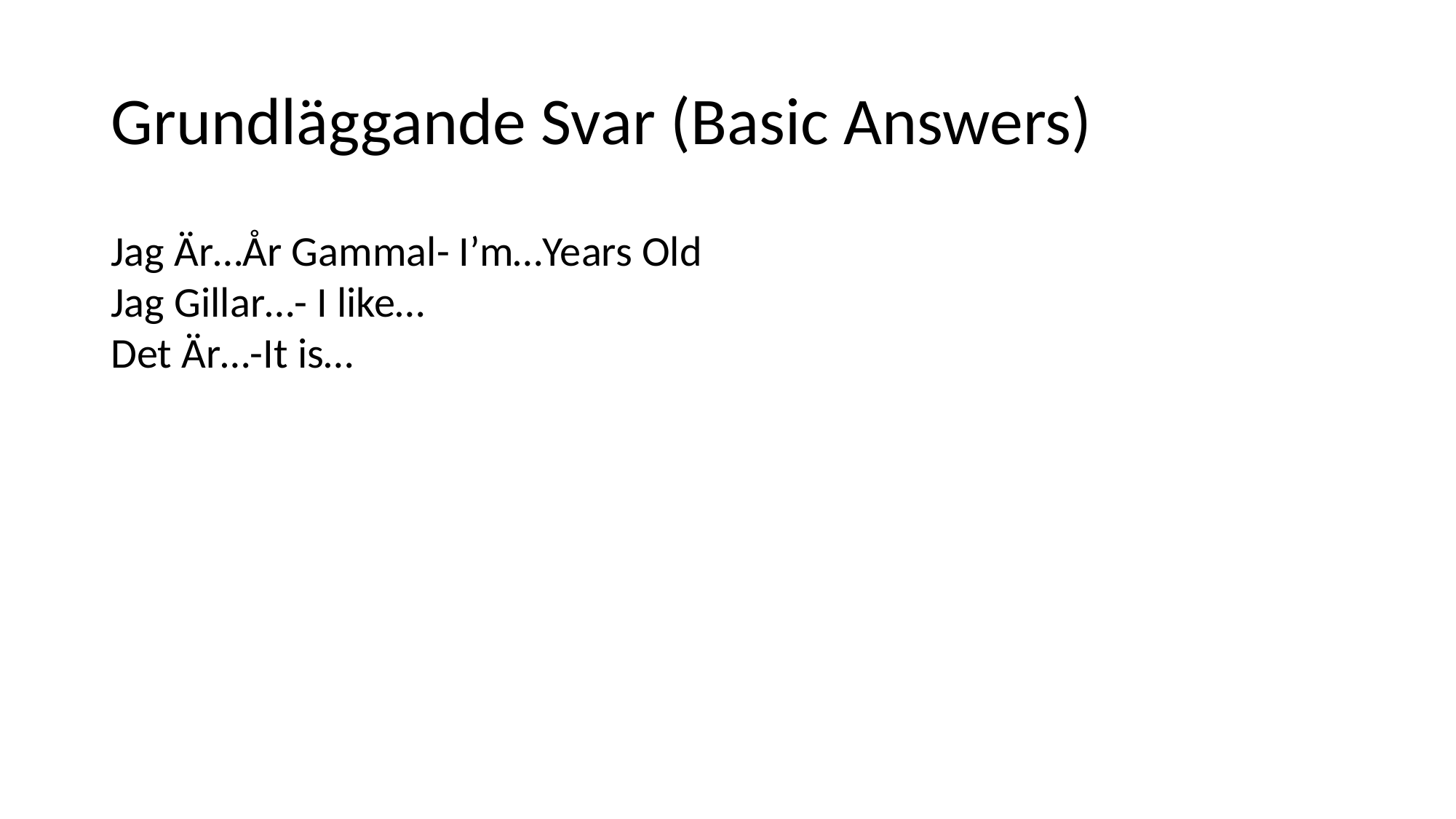

# Grundläggande Svar (Basic Answers)
Jag Är…År Gammal- I’m…Years Old
Jag Gillar…- I like…
Det Är…-It is…